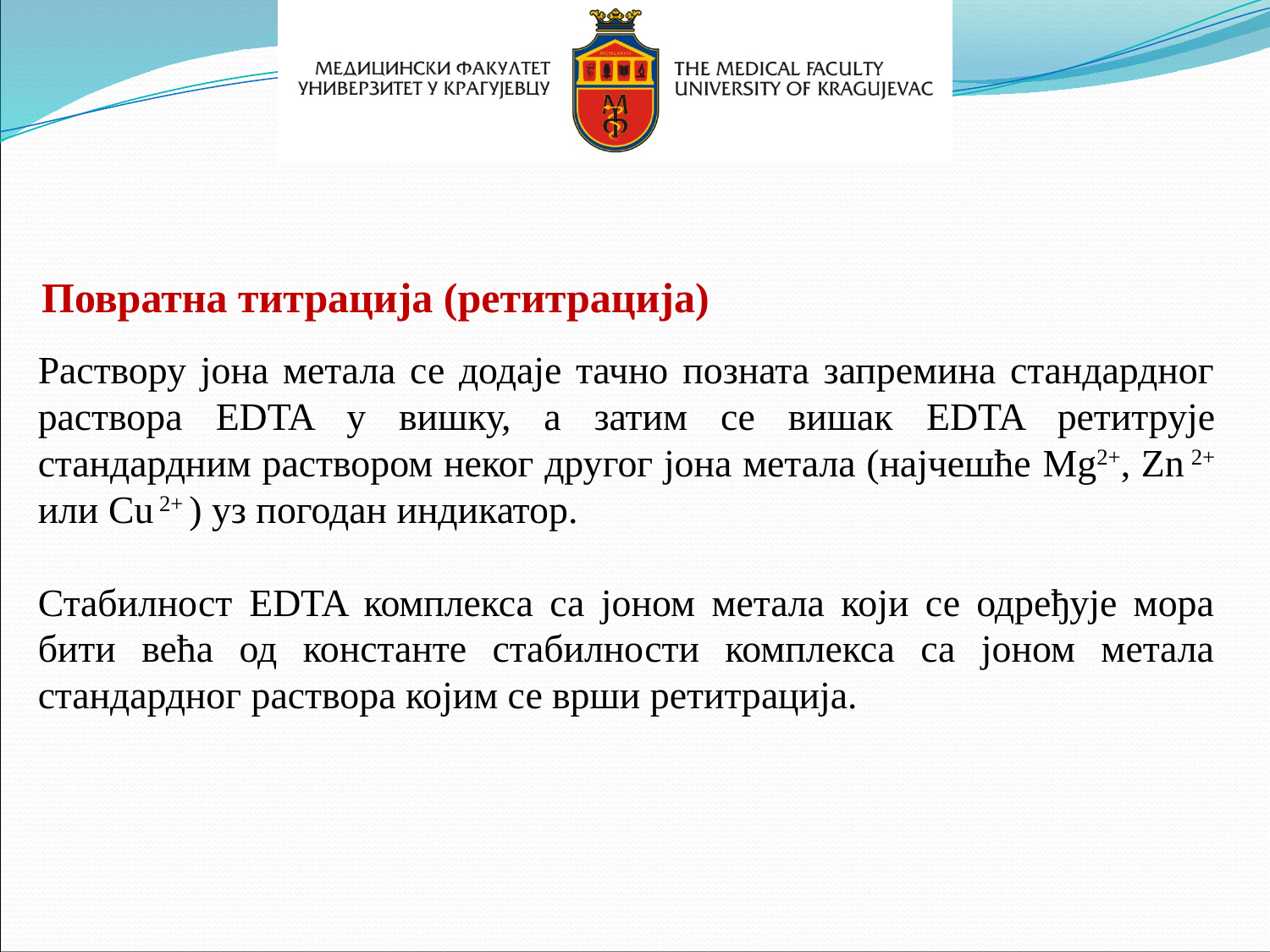

Повратна титрација (ретитрација)
Раствору јона метала се додаје тачно позната запремина стандардног раствора EDTA у вишку, а затим се вишак EDTA ретитрује стандардним раствором неког другог јона метала (најчешће Mg2+, Zn 2+ или Cu 2+ ) уз погодан индикатор.

Стабилност EDTA комплекса са јоном метала који се одређује мора бити већа од константе стабилности комплекса са јоном метала стандардног раствора којим се врши ретитрација.